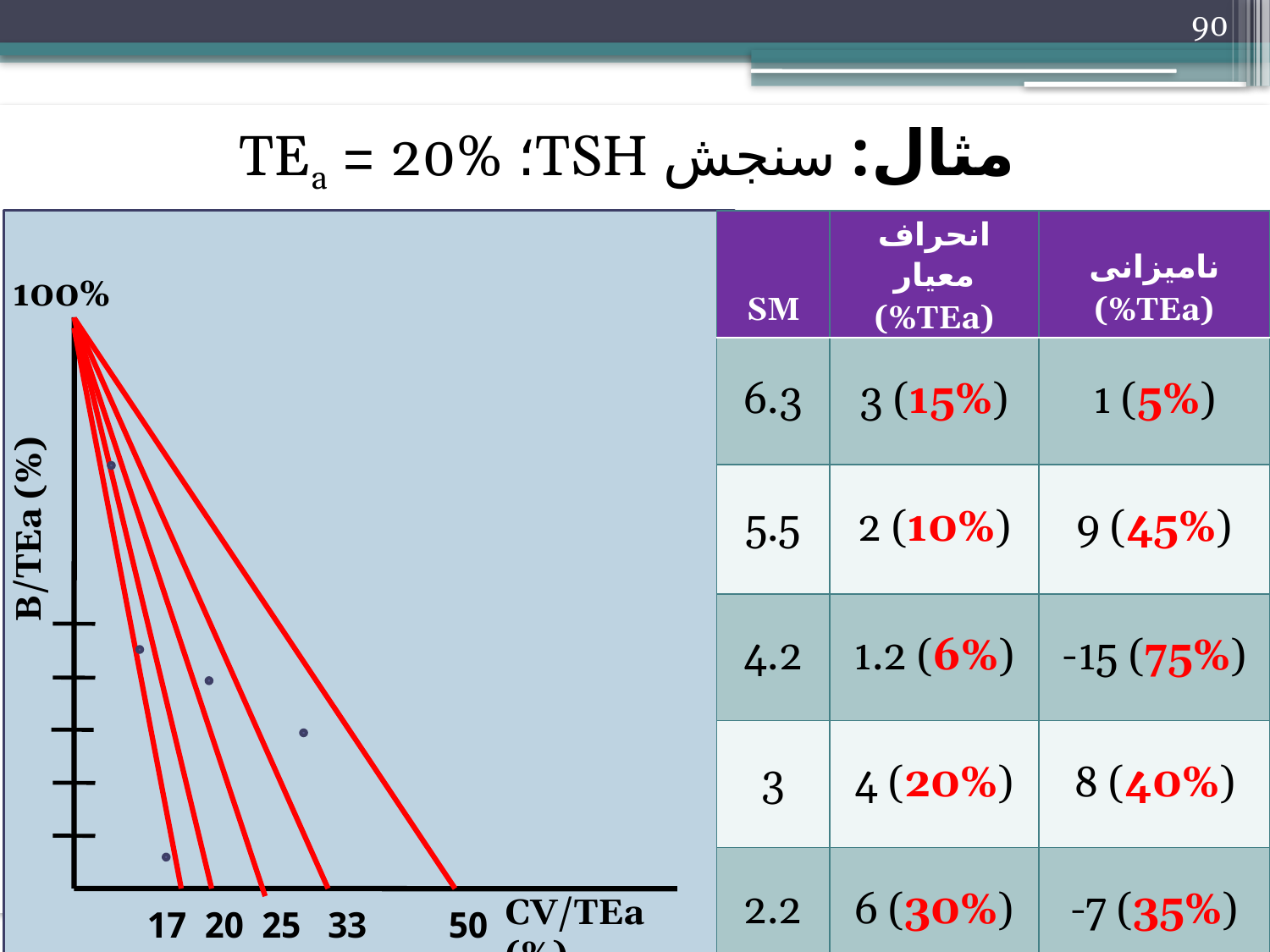

90
مثال: سنجش TSH؛ TEa = 20%

| SM | انحراف معیار (%TEa) | نامیزانی (%TEa) |
| --- | --- | --- |
| 6.3 | 3 (15%) | 1 (5%) |
| 5.5 | 2 (10%) | 9 (45%) |
| 4.2 | 1.2 (6%) | -15 (75%) |
| 3 | 4 (20%) | 8 (40%) |
| 2.2 | 6 (30%) | -7 (35%) |
100%
B/TEa (%)

(SM)

CV/TEa (%)

  50         33   25  20  17